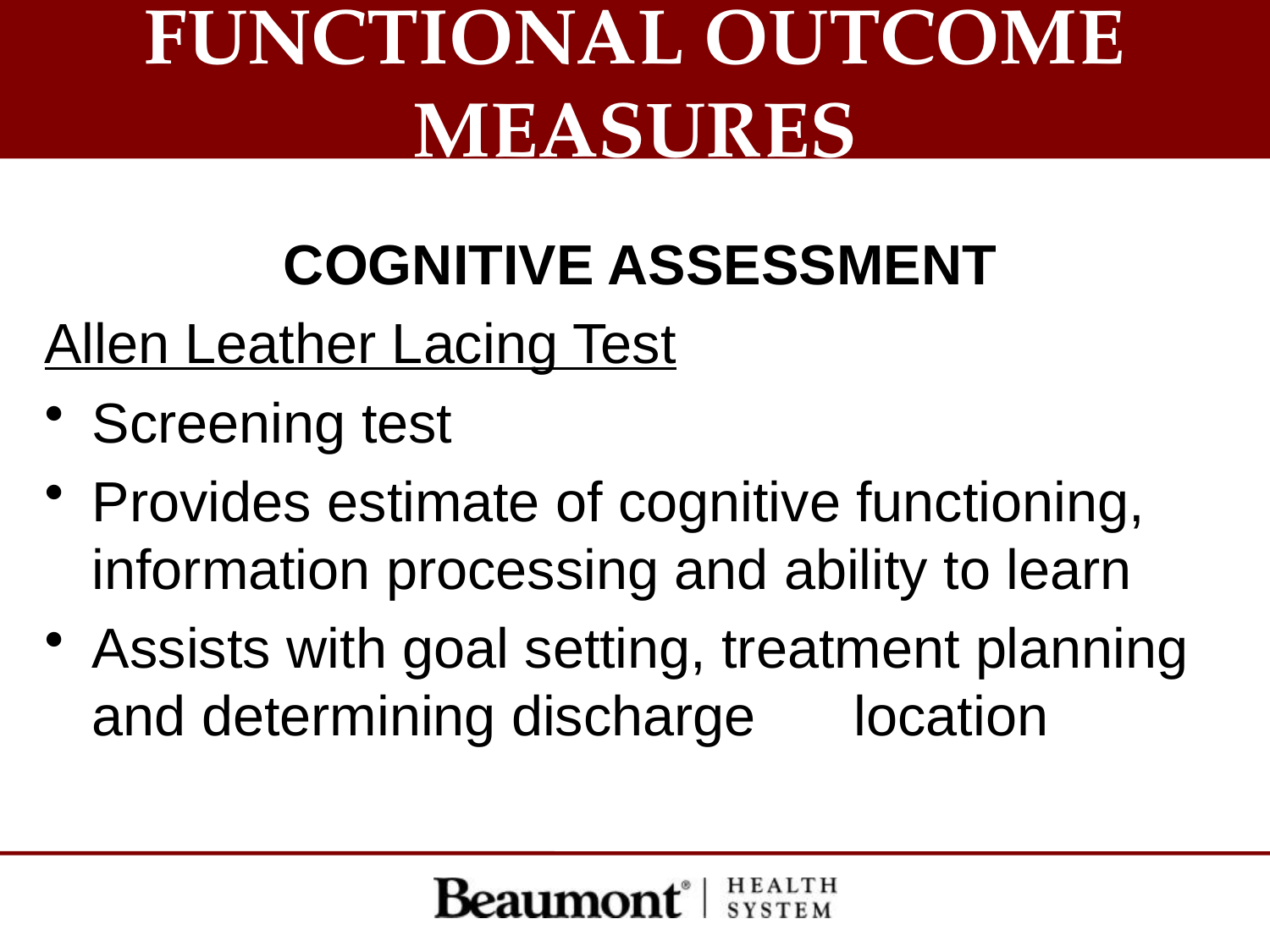

# FUNCTIONAL OUTCOME MEASURES
COGNITIVE ASSESSMENT
Allen Leather Lacing Test
Screening test
Provides estimate of cognitive functioning, information processing and ability to learn
Assists with goal setting, treatment planning and determining discharge 	location